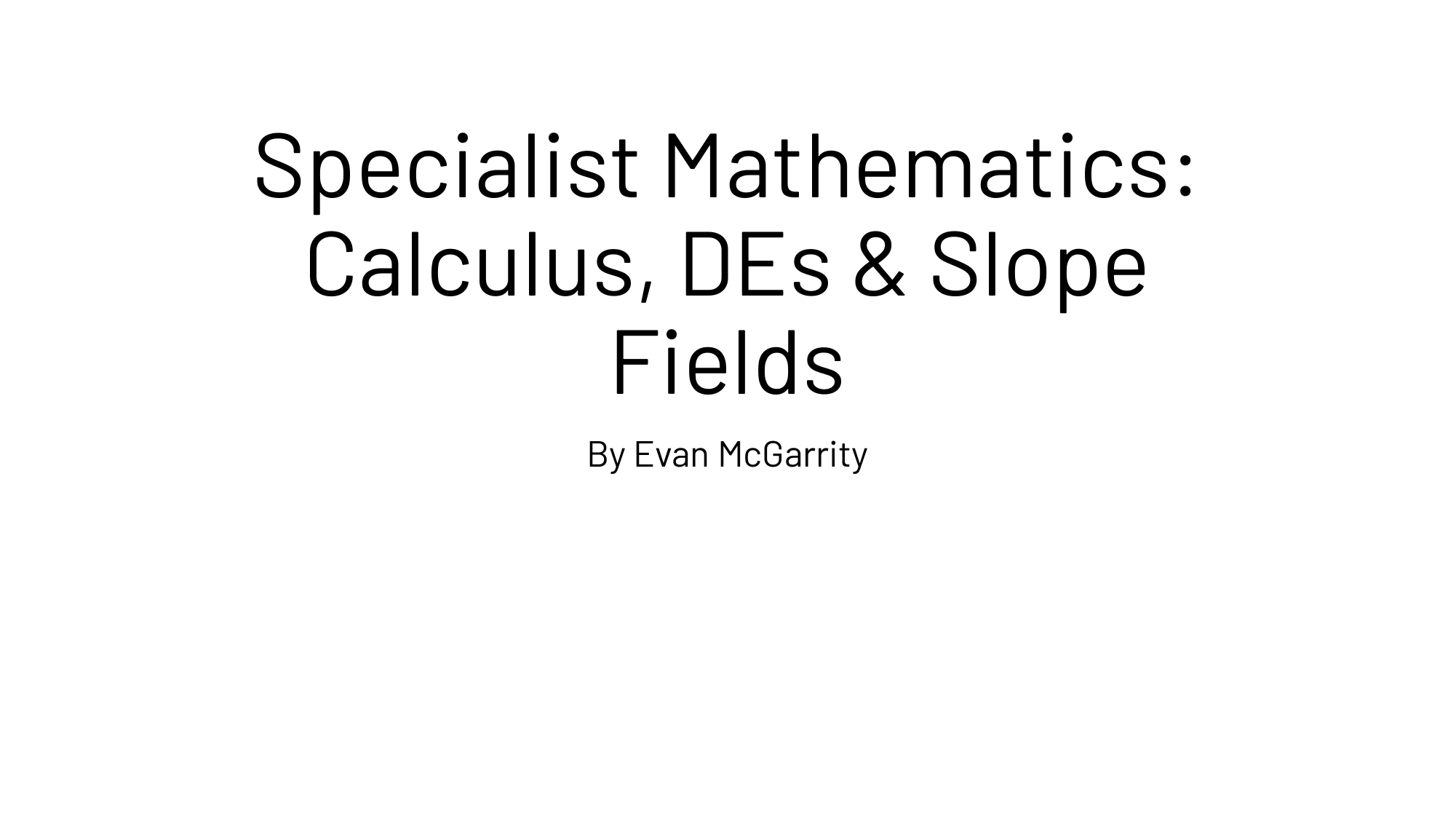

# Specialist Mathematics: Calculus, DEs & Slope Fields
By Evan McGarrity